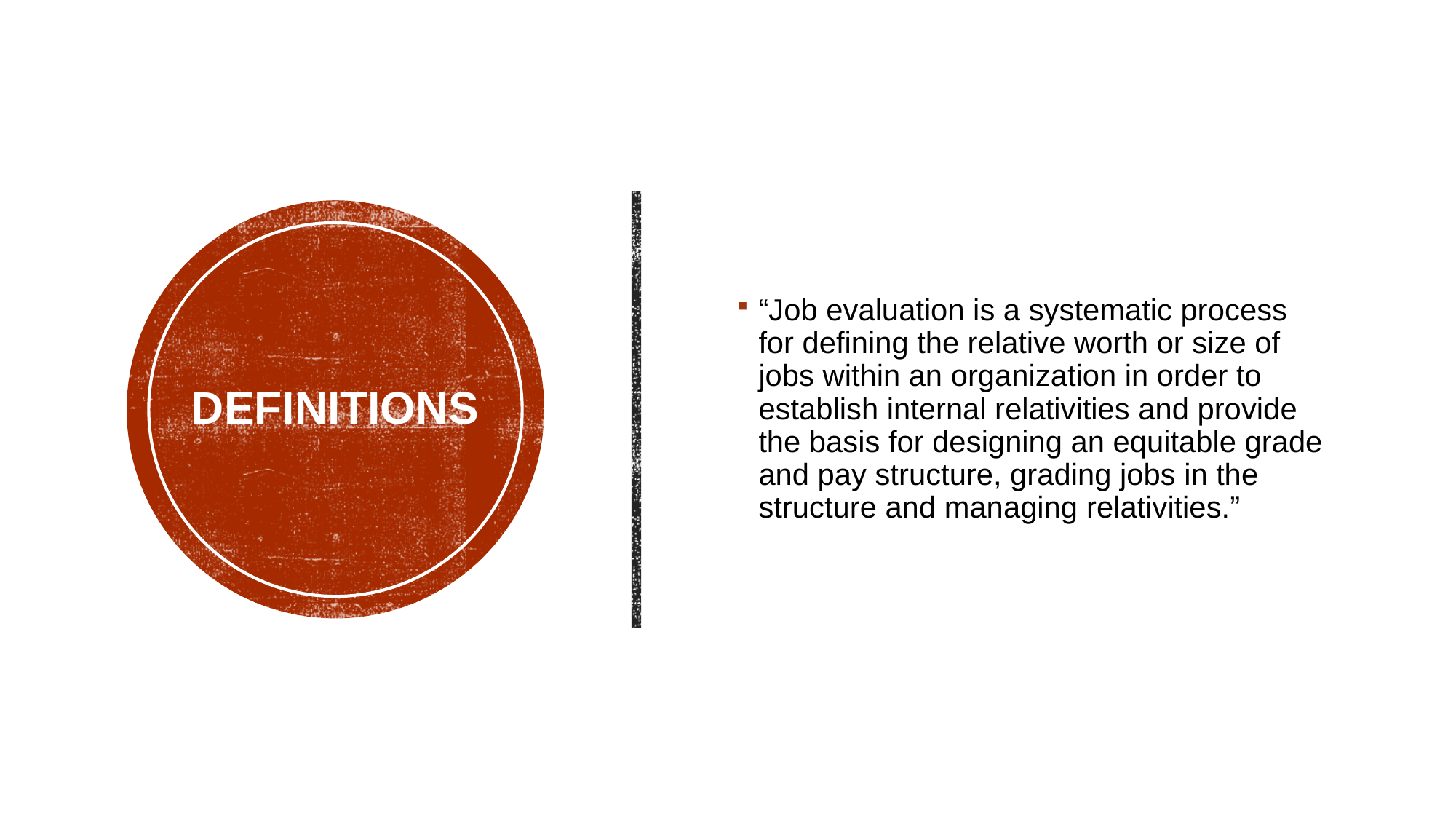

“Job evaluation is a systematic process for defining the relative worth or size of jobs within an organization in order to establish internal relativities and provide the basis for designing an equitable grade and pay structure, grading jobs in the structure and managing relativities.”

# Definitions